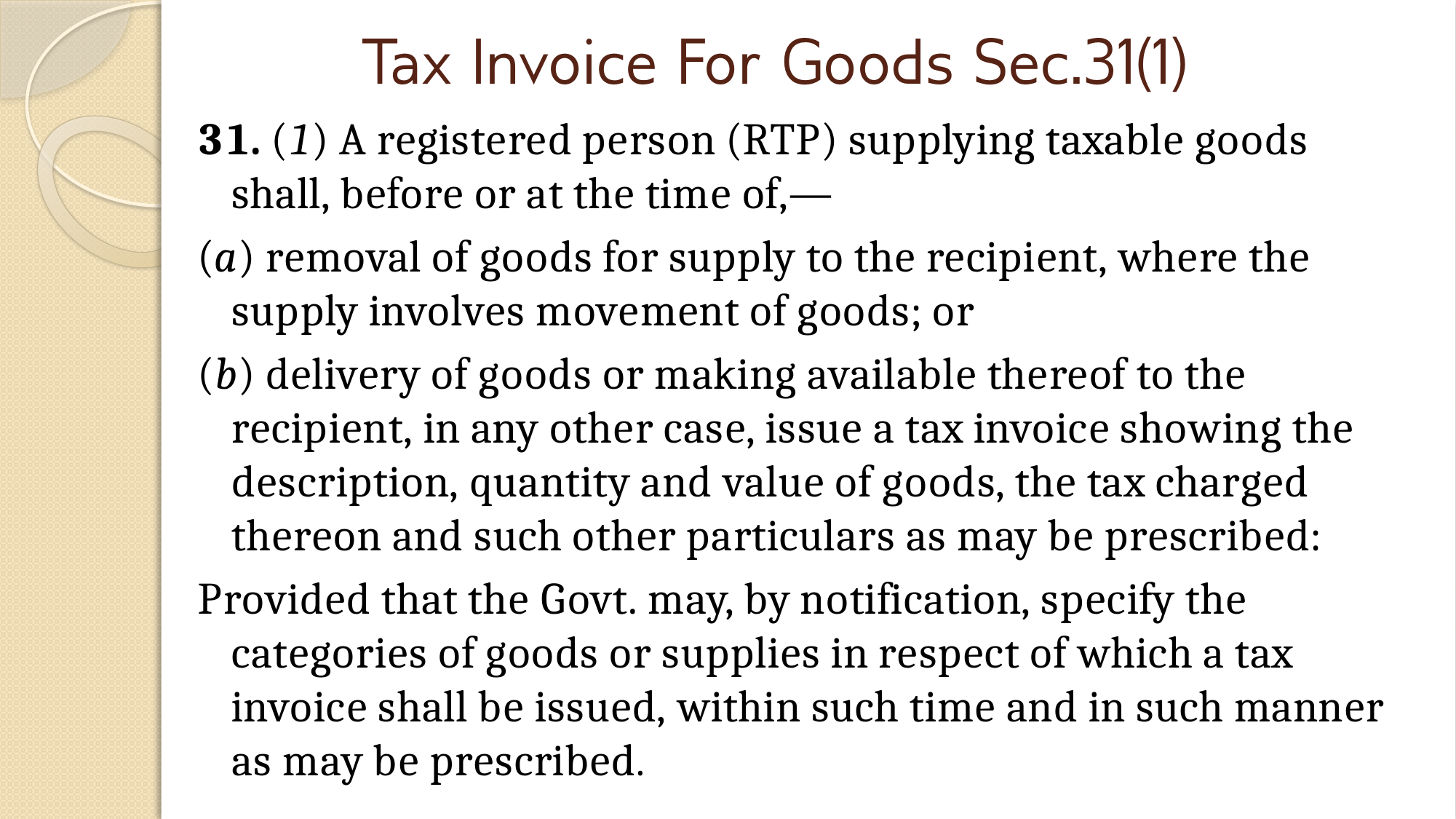

# Tax Invoice For Goods Sec.31(1)
31. (1) A registered person (RTP) supplying taxable goods shall, before or at the time of,—
(a) removal of goods for supply to the recipient, where the supply involves movement of goods; or
(b) delivery of goods or making available thereof to the recipient, in any other case, issue a tax invoice showing the description, quantity and value of goods, the tax charged thereon and such other particulars as may be prescribed:
Provided that the Govt. may, by notification, specify the categories of goods or supplies in respect of which a tax invoice shall be issued, within such time and in such manner as may be prescribed.